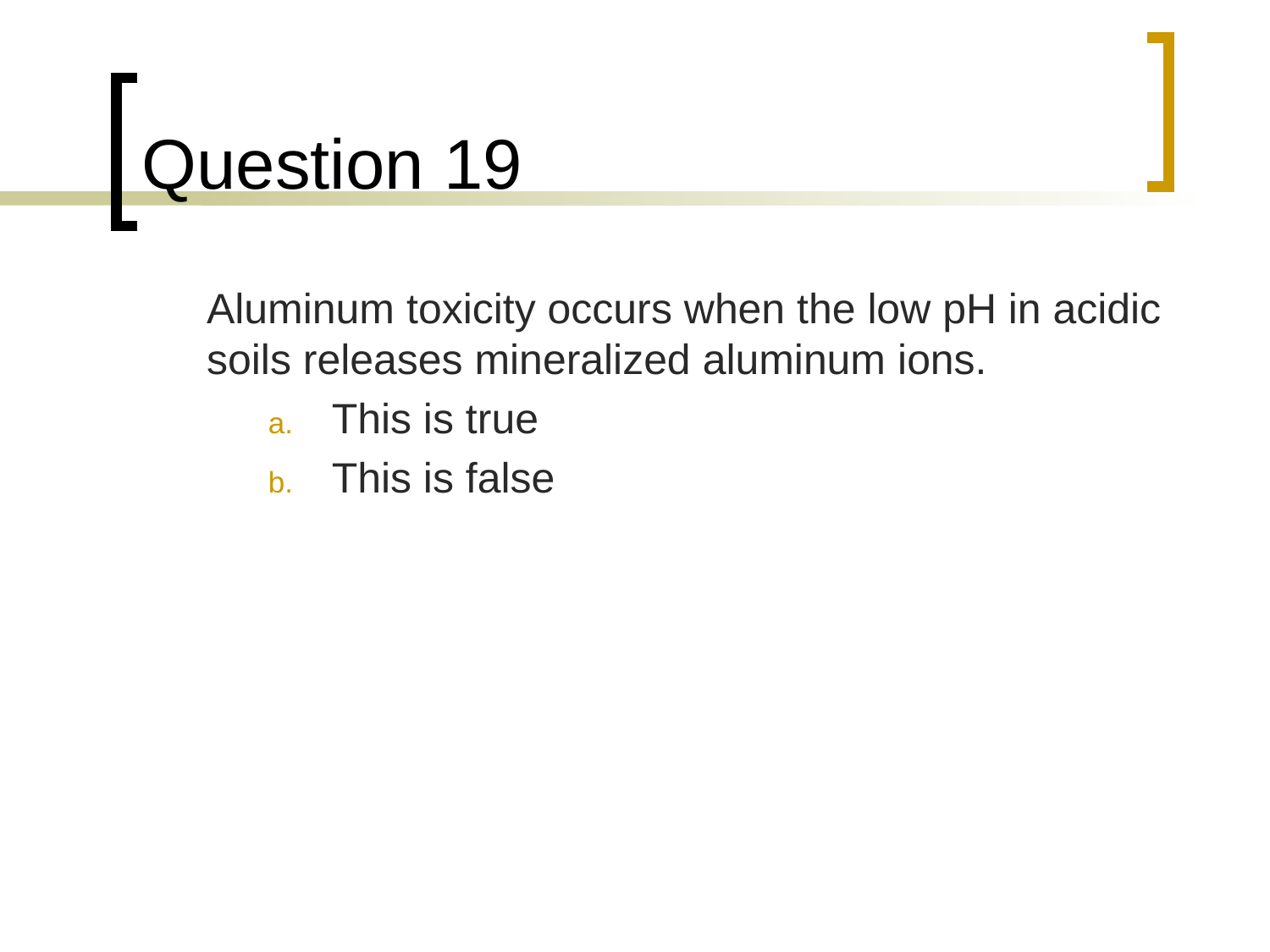

# Question 19
	Aluminum toxicity occurs when the low pH in acidic soils releases mineralized aluminum ions.
This is true
This is false